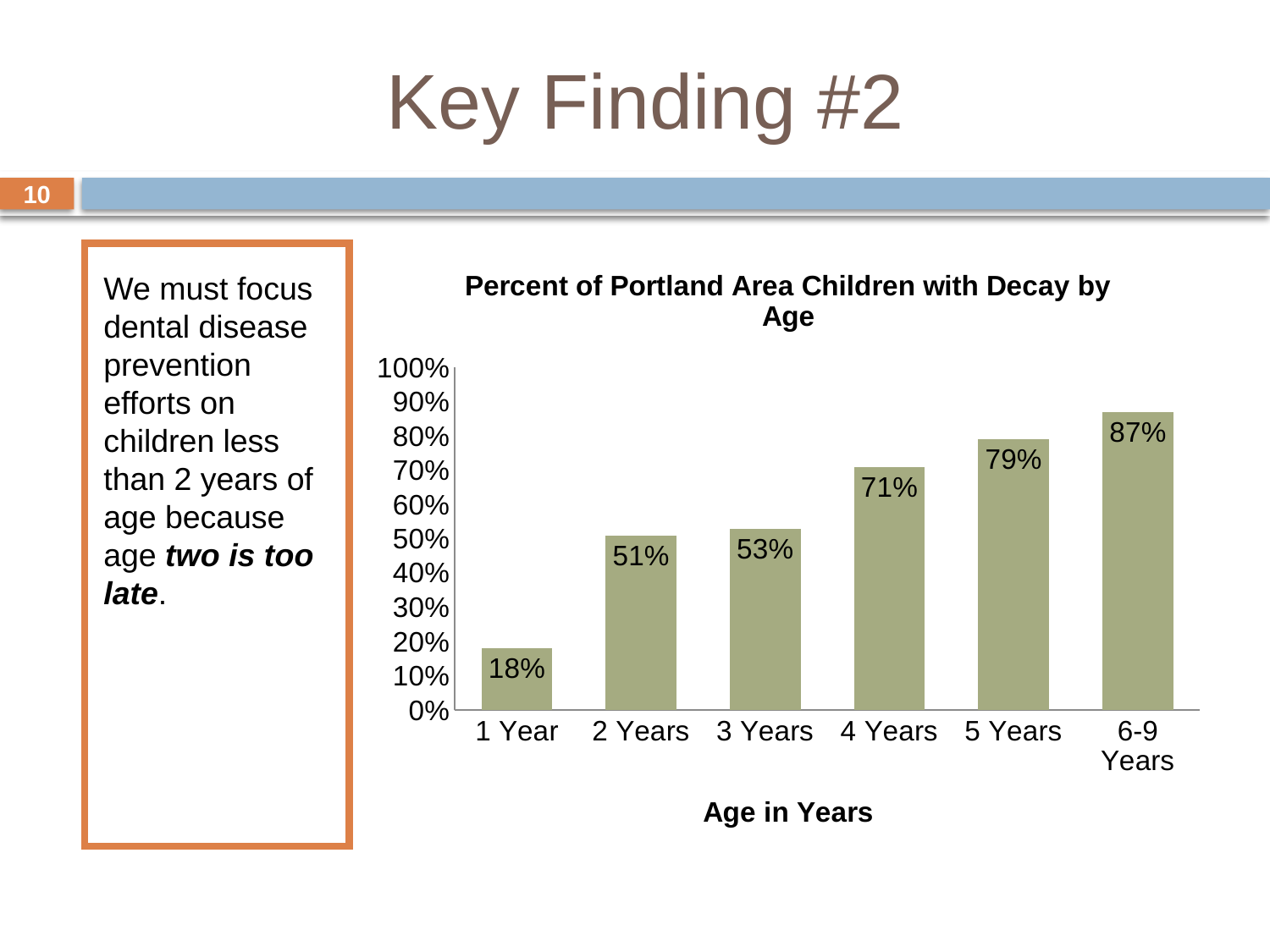

# Key Finding #2
10
We must focus dental disease prevention efforts on children less than 2 years of age because age two is too late.

### Chart: Percent of Portland Area Children with Decay by Age

| Category | Series 2 |
|---|---|
| 1 Year | 0.18000000000000005 |
| 2 Years | 0.51 |
| 3 Years | 0.53 |
| 4 Years | 0.7100000000000002 |
| 5 Years | 0.79 |
| 6-9 Years | 0.8700000000000002 |